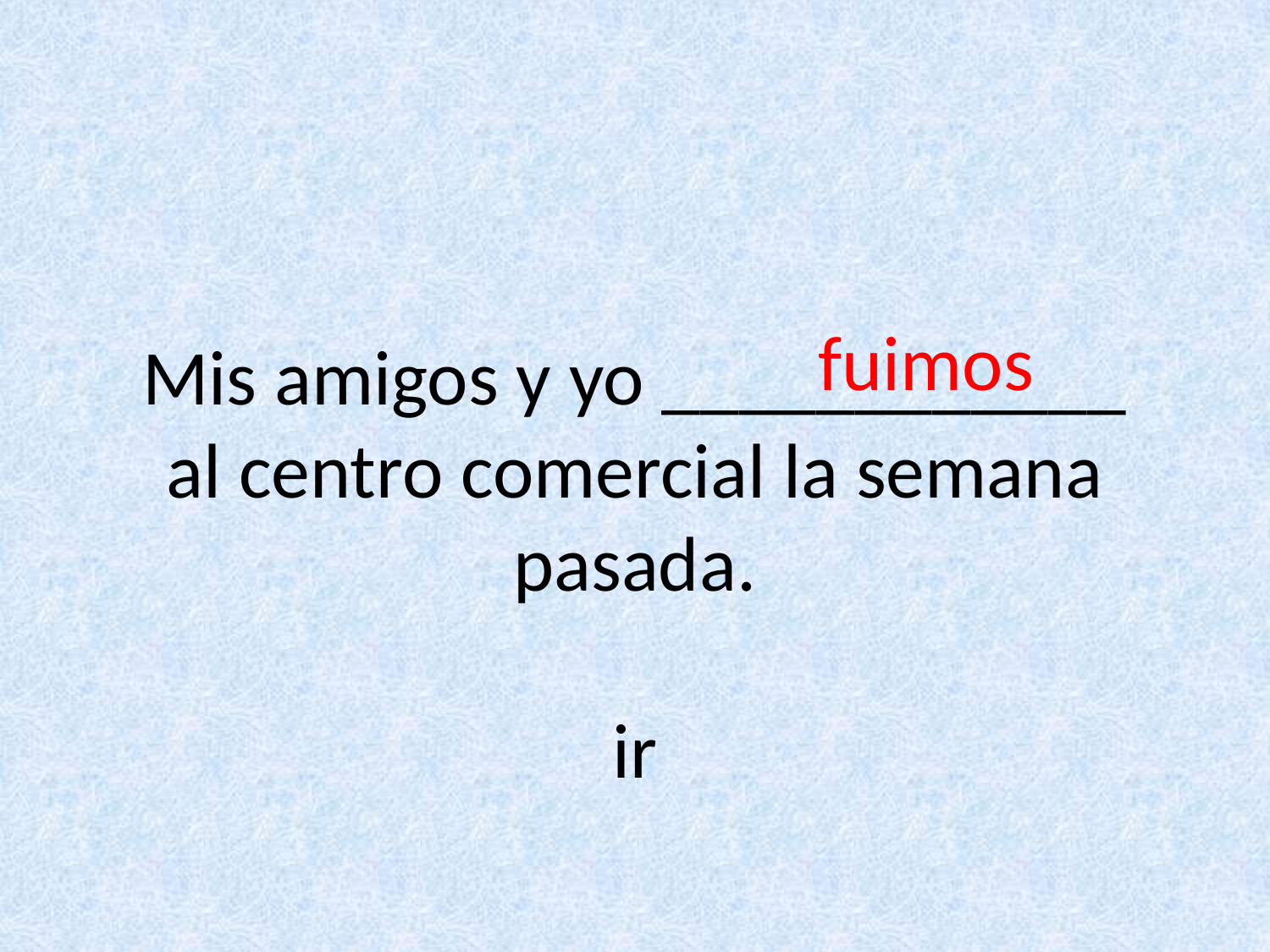

Mis amigos y yo ____________ al centro comercial la semana pasada.
ir
fuimos